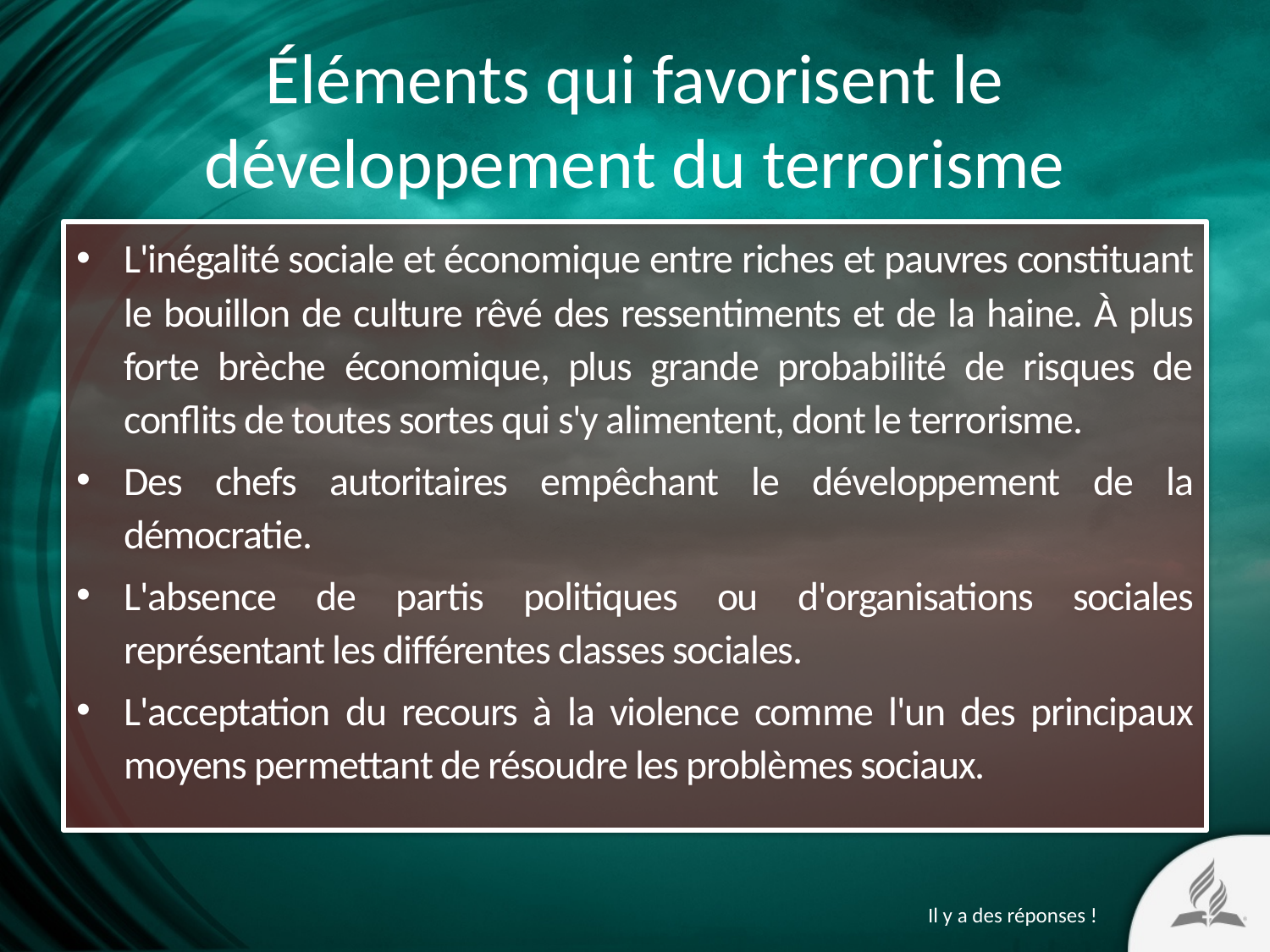

# Éléments qui favorisent le développement du terrorisme
L'inégalité sociale et économique entre riches et pauvres constituant le bouillon de culture rêvé des ressentiments et de la haine. À plus forte brèche économique, plus grande probabilité de risques de conflits de toutes sortes qui s'y alimentent, dont le terrorisme.
Des chefs autoritaires empêchant le développement de la démocratie.
L'absence de partis politiques ou d'organisations sociales représentant les différentes classes sociales.
L'acceptation du recours à la violence comme l'un des principaux moyens permettant de résoudre les problèmes sociaux.
Il y a des réponses !